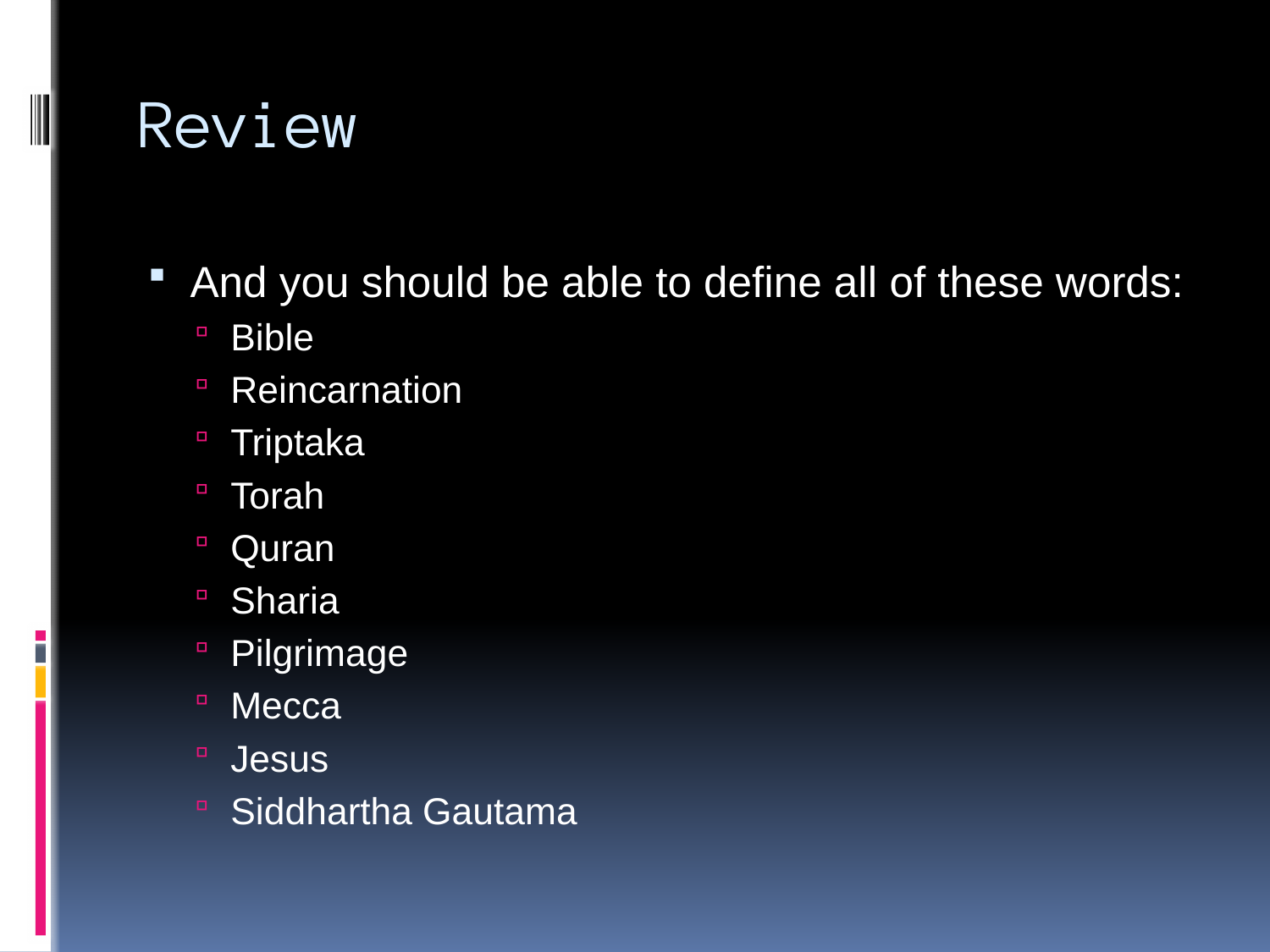

# Review
And you should be able to define all of these words:
Bible
Reincarnation
Triptaka
Torah
Quran
Sharia
Pilgrimage
Mecca
Jesus
Siddhartha Gautama